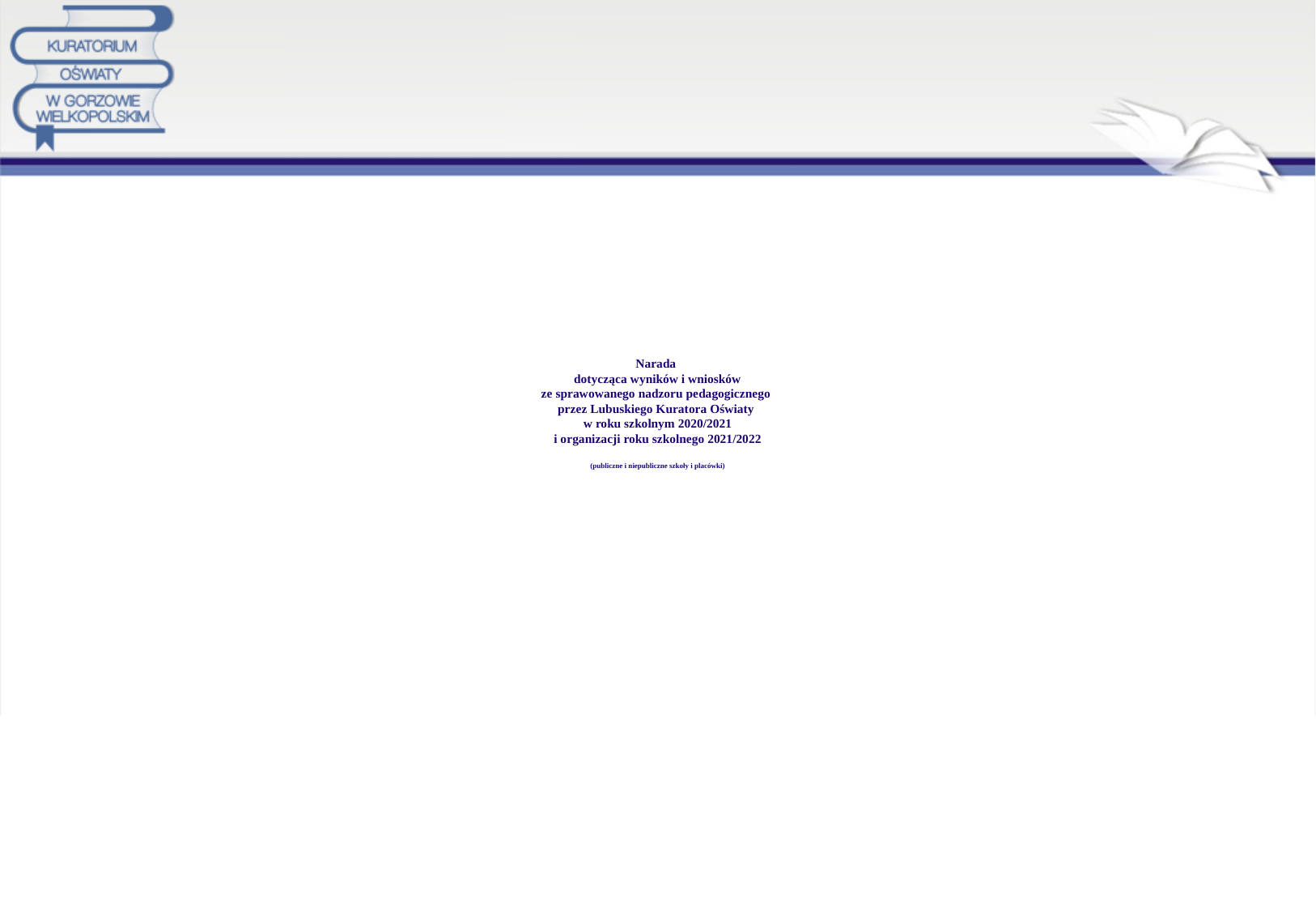

# Narada dotycząca wyników i wniosków ze sprawowanego nadzoru pedagogicznego przez Lubuskiego Kuratora Oświaty w roku szkolnym 2020/2021 i organizacji roku szkolnego 2021/2022 (publiczne i niepubliczne szkoły i placówki)